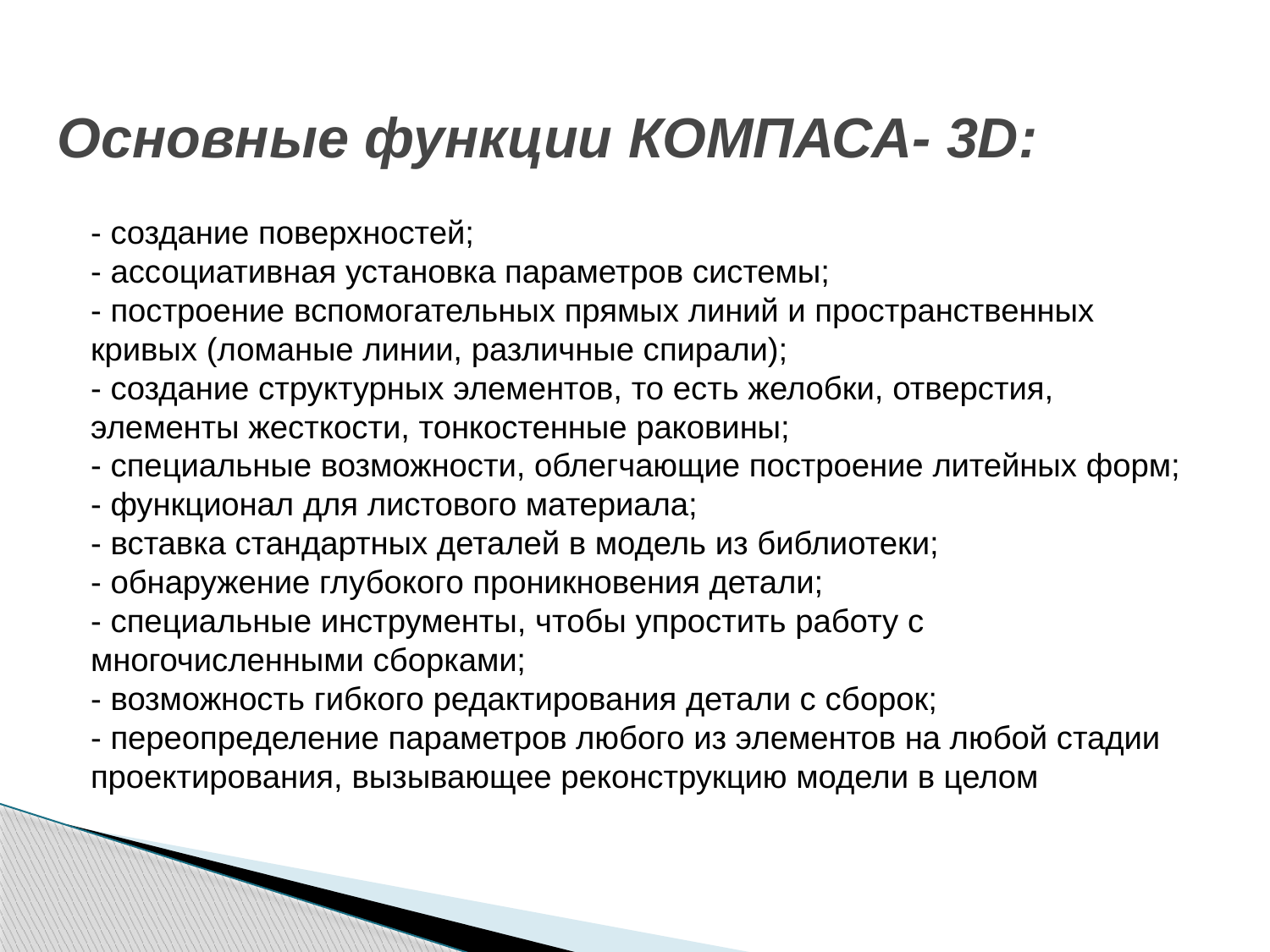

# Основные функции КОМПАСА- 3D:
- создание поверхностей;
- ассоциативная установка параметров системы;
- построение вспомогательных прямых линий и пространственных кривых (ломаные линии, различные спирали);
- создание структурных элементов, то есть желобки, отверстия, элементы жесткости, тонкостенные раковины;
- специальные возможности, облегчающие построение литейных форм;
- функционал для листового материала;
- вставка стандартных деталей в модель из библиотеки;
- обнаружение глубокого проникновения детали;
- специальные инструменты, чтобы упростить работу с многочисленными сборками;
- возможность гибкого редактирования детали с сборок;
- переопределение параметров любого из элементов на любой стадии проектирования, вызывающее реконструкцию модели в целом